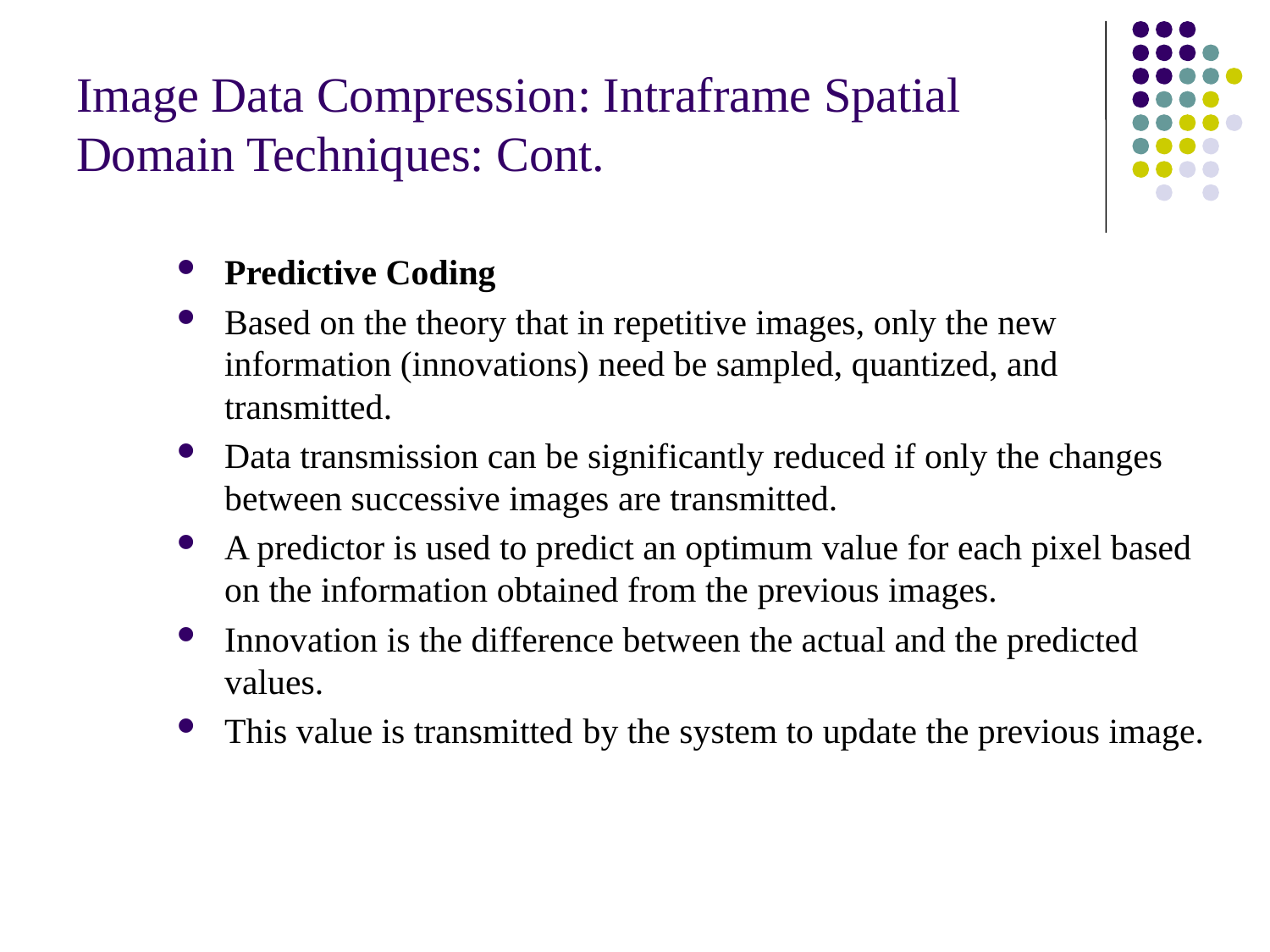

# Image Data Compression: Intraframe Spatial Domain Techniques: Cont.
Predictive Coding
Based on the theory that in repetitive images, only the new information (innovations) need be sampled, quantized, and transmitted.
Data transmission can be significantly reduced if only the changes between successive images are transmitted.
A predictor is used to predict an optimum value for each pixel based on the information obtained from the previous images.
Innovation is the difference between the actual and the predicted values.
This value is transmitted by the system to update the previous image.